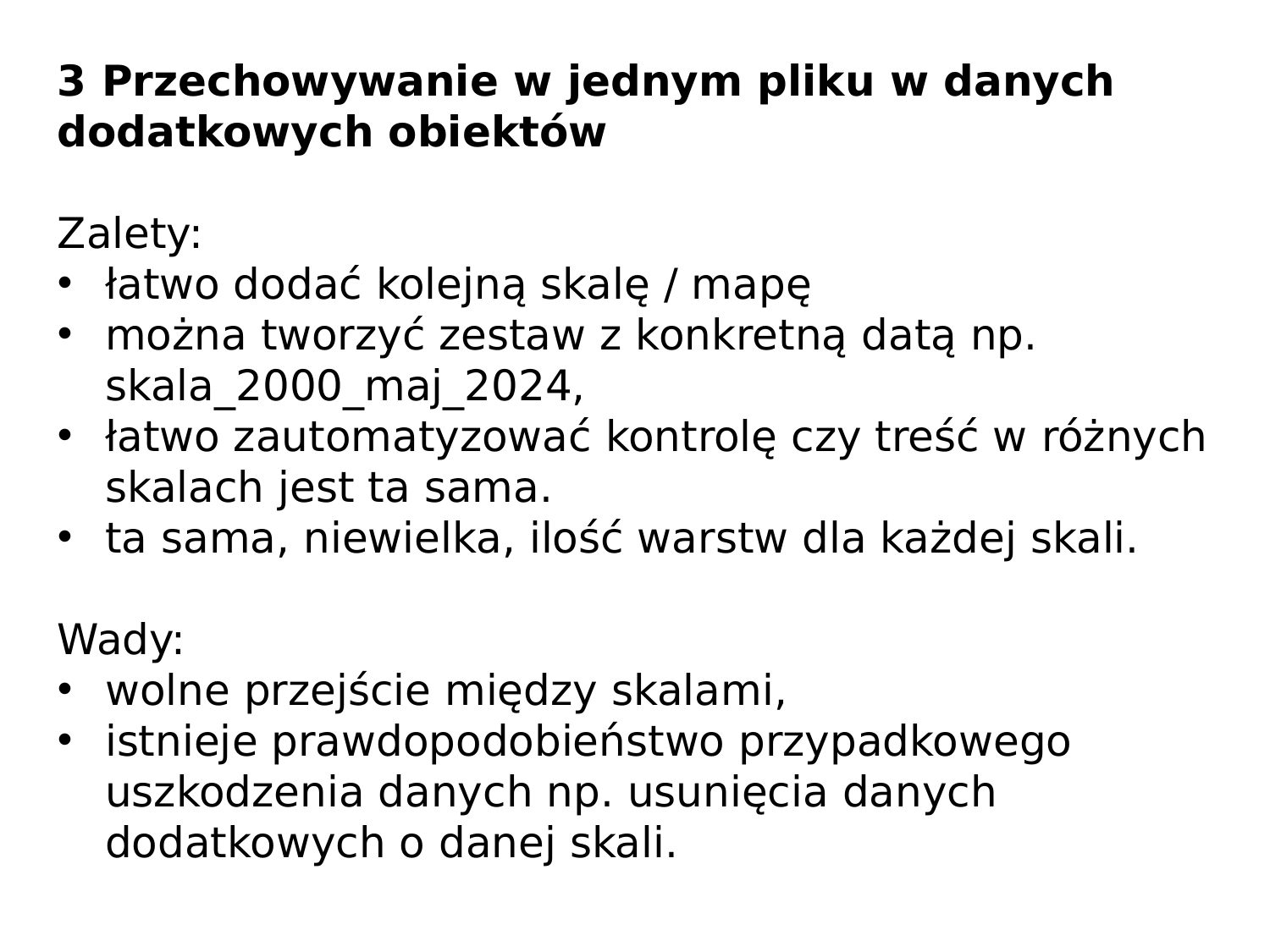

3 Przechowywanie w jednym pliku w danych dodatkowych obiektów

Zalety:
łatwo dodać kolejną skalę / mapę
można tworzyć zestaw z konkretną datą np. skala_2000_maj_2024,
łatwo zautomatyzować kontrolę czy treść w różnych skalach jest ta sama.
ta sama, niewielka, ilość warstw dla każdej skali.

Wady:
wolne przejście między skalami,
istnieje prawdopodobieństwo przypadkowego uszkodzenia danych np. usunięcia danych dodatkowych o danej skali.